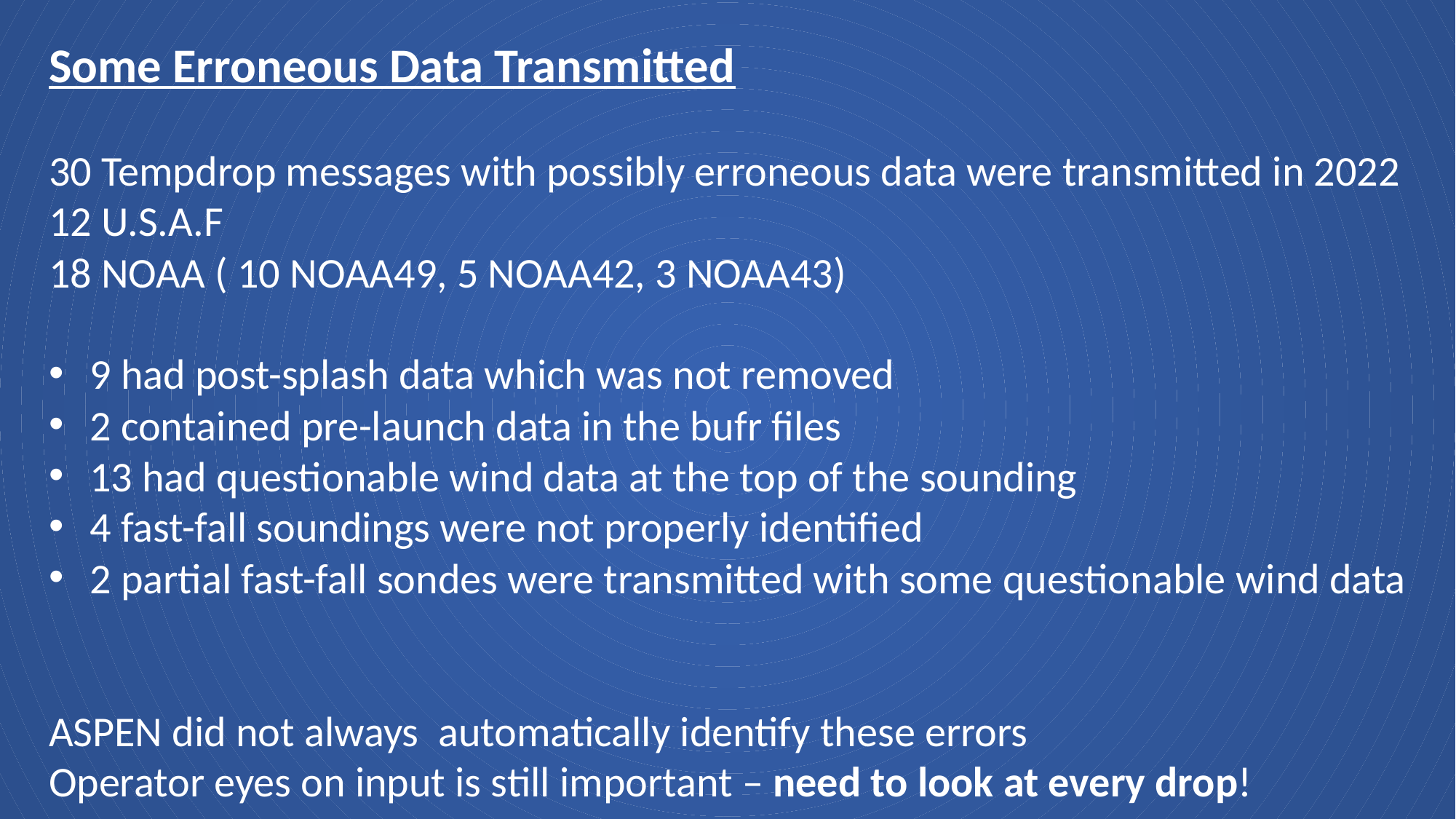

Some Erroneous Data Transmitted

30 Tempdrop messages with possibly erroneous data were transmitted in 2022
12 U.S.A.F
18 NOAA ( 10 NOAA49, 5 NOAA42, 3 NOAA43)

9 had post-splash data which was not removed
2 contained pre-launch data in the bufr files
13 had questionable wind data at the top of the sounding
4 fast-fall soundings were not properly identified
2 partial fast-fall sondes were transmitted with some questionable wind data

ASPEN did not always  automatically identify these errors
Operator eyes on input is still important – need to look at every drop!